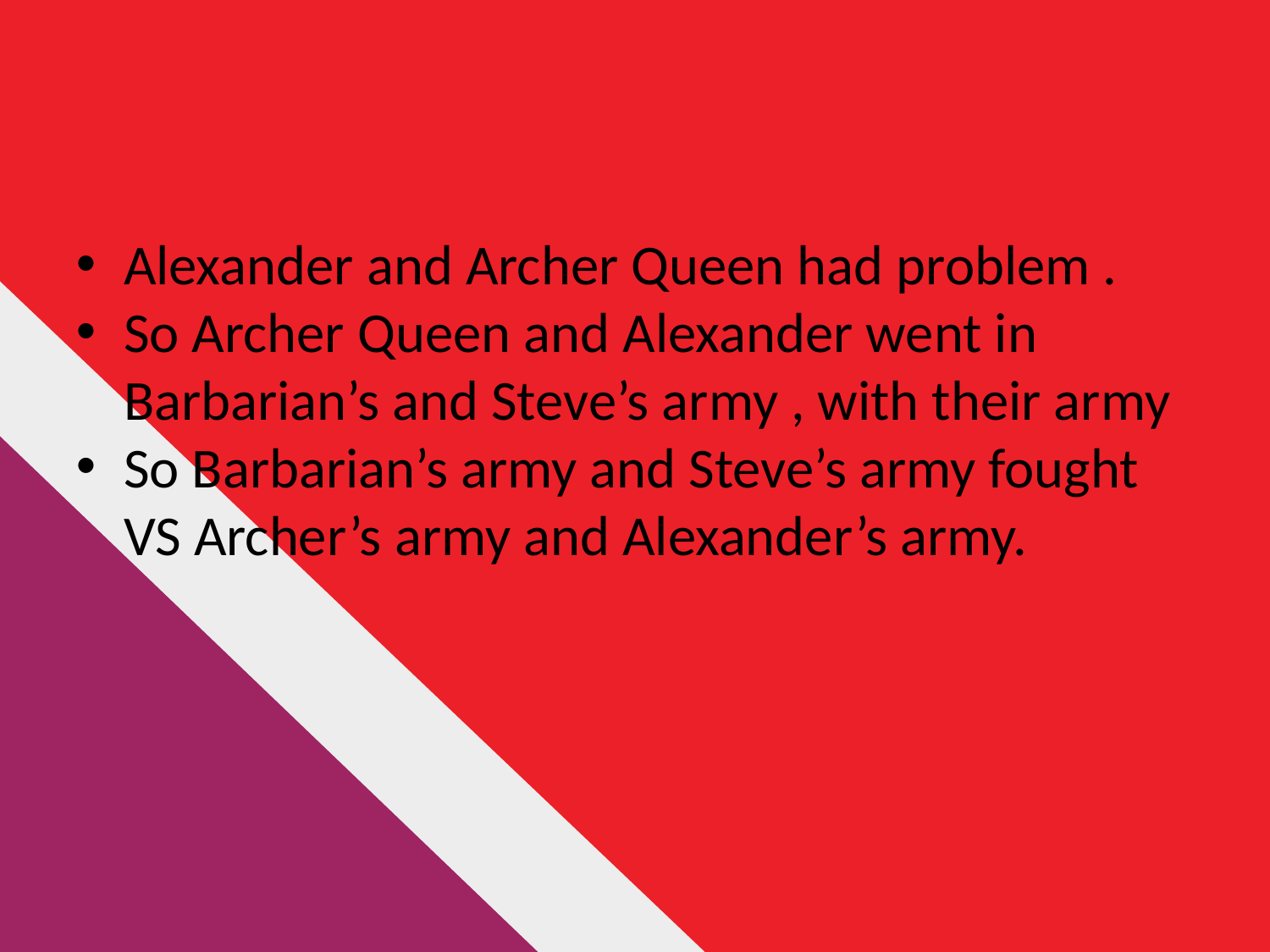

Alexander and Archer Queen had problem .
So Archer Queen and Alexander went in Barbarian’s and Steve’s army , with their army
So Barbarian’s army and Steve’s army fought VS Archer’s army and Alexander’s army.